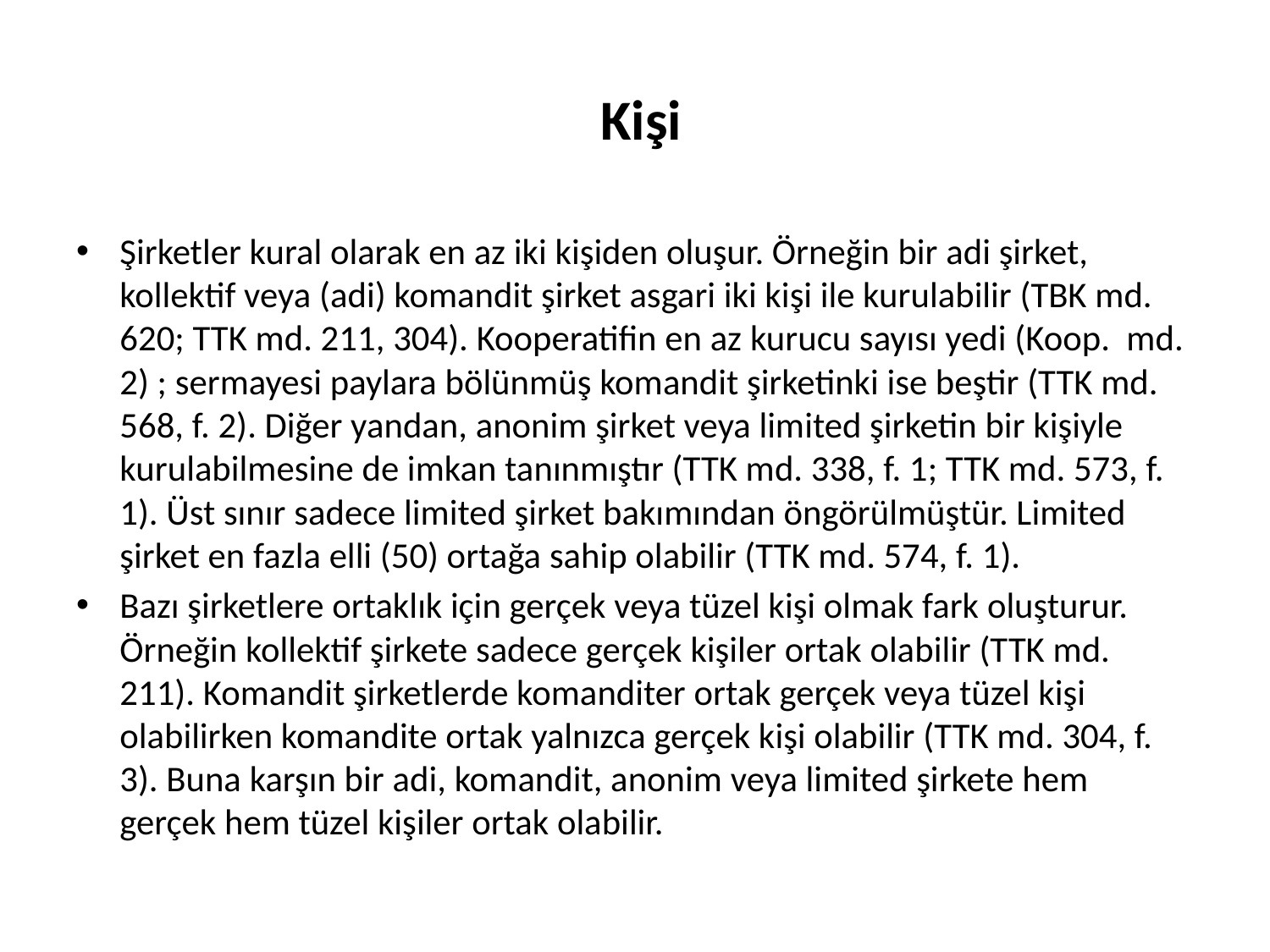

# Kişi
Şirketler kural olarak en az iki kişiden oluşur. Örneğin bir adi şirket, kollektif veya (adi) komandit şirket asgari iki kişi ile kurulabilir (TBK md. 620; TTK md. 211, 304). Kooperatifin en az kurucu sayısı yedi (Koop.  md. 2) ; sermayesi paylara bölünmüş komandit şirketinki ise beştir (TTK md. 568, f. 2). Diğer yandan, anonim şirket veya limited şirketin bir kişiyle kurulabilmesine de imkan tanınmıştır (TTK md. 338, f. 1; TTK md. 573, f. 1). Üst sınır sadece limited şirket bakımından öngörülmüştür. Limited şirket en fazla elli (50) ortağa sahip olabilir (TTK md. 574, f. 1).
Bazı şirketlere ortaklık için gerçek veya tüzel kişi olmak fark oluşturur. Örneğin kollektif şirkete sadece gerçek kişiler ortak olabilir (TTK md. 211). Komandit şirketlerde komanditer ortak gerçek veya tüzel kişi olabilirken komandite ortak yalnızca gerçek kişi olabilir (TTK md. 304, f. 3). Buna karşın bir adi, komandit, anonim veya limited şirkete hem gerçek hem tüzel kişiler ortak olabilir.